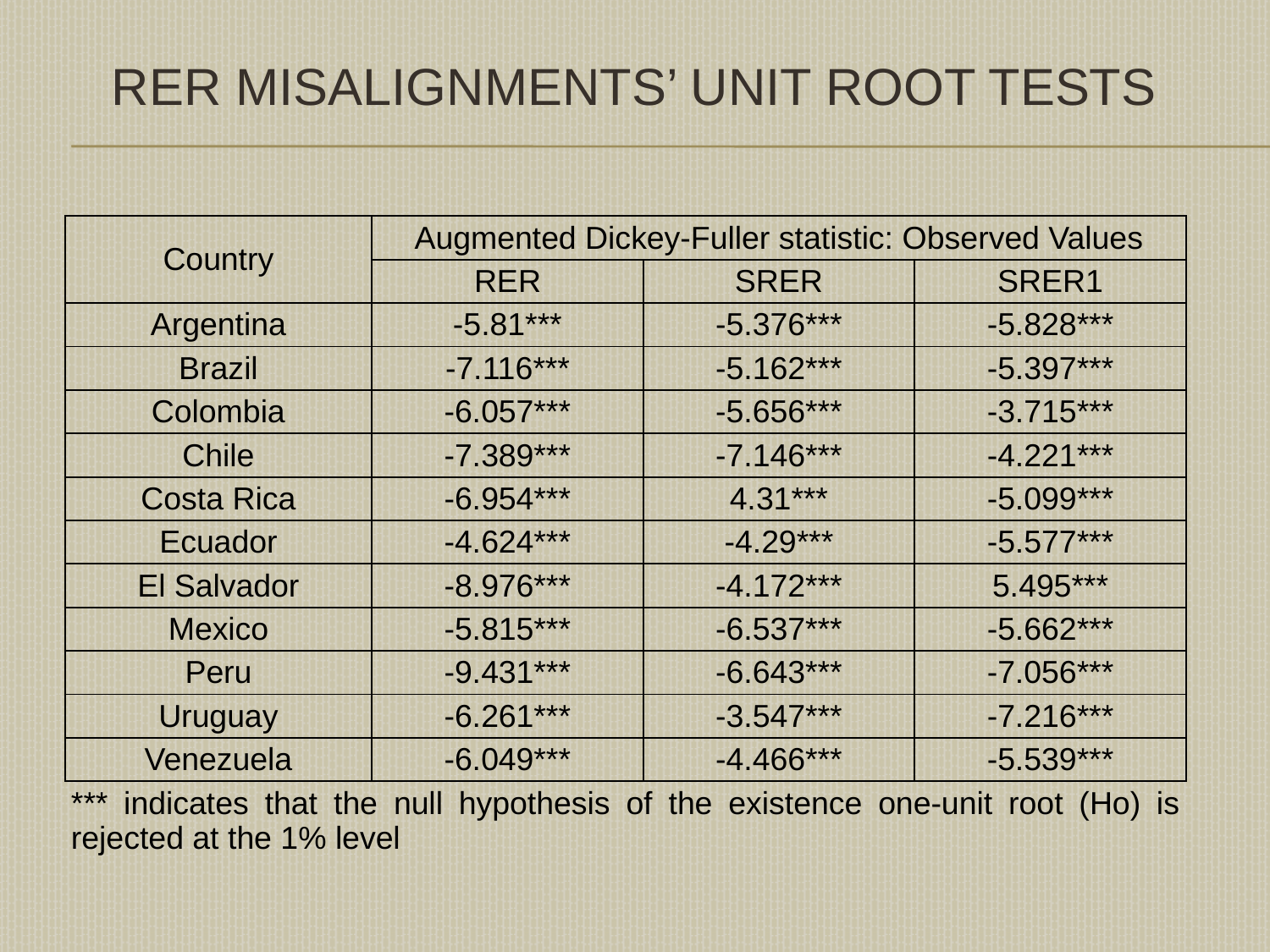

# RER Misalignments’ Unit Root Tests
| Country | Augmented Dickey-Fuller statistic: Observed Values |  |  |
| --- | --- | --- | --- |
|  | RER | SRER | SRER1 |
| Argentina | -5.81\*\*\* | -5.376\*\*\* | -5.828\*\*\* |
| Brazil | -7.116\*\*\* | -5.162\*\*\* | -5.397\*\*\* |
| Colombia | -6.057\*\*\* | -5.656\*\*\* | -3.715\*\*\* |
| Chile | -7.389\*\*\* | -7.146\*\*\* | -4.221\*\*\* |
| Costa Rica | -6.954\*\*\* | 4.31\*\*\* | -5.099\*\*\* |
| Ecuador | -4.624\*\*\* | -4.29\*\*\* | -5.577\*\*\* |
| El Salvador | -8.976\*\*\* | -4.172\*\*\* | 5.495\*\*\* |
| Mexico | -5.815\*\*\* | -6.537\*\*\* | -5.662\*\*\* |
| Peru | -9.431\*\*\* | -6.643\*\*\* | -7.056\*\*\* |
| Uruguay | -6.261\*\*\* | -3.547\*\*\* | -7.216\*\*\* |
| Venezuela | -6.049\*\*\* | -4.466\*\*\* | -5.539\*\*\* |
| \*\*\* indicates that the null hypothesis of the existence one-unit root (Ho) is rejected at the 1% level |  |  |  |